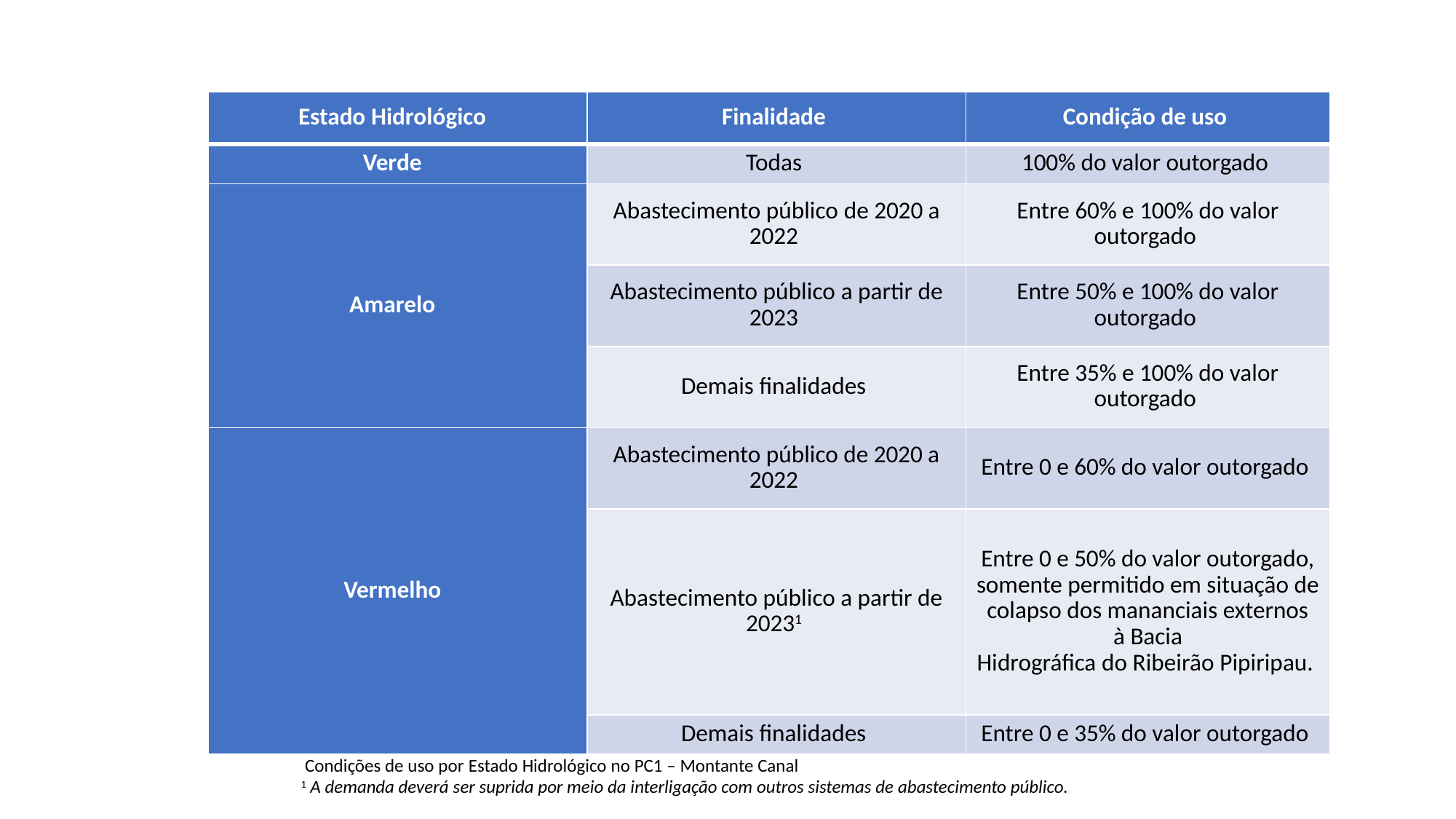

#
| Estado Hidrológico | Finalidade | Condição de uso |
| --- | --- | --- |
| Verde | Todas | 100% do valor outorgado |
| Amarelo | Abastecimento público de 2020 a 2022 | Entre 60% e 100% do valor outorgado |
|  | Abastecimento público a partir de 2023 | Entre 50% e 100% do valor outorgado |
|  | Demais finalidades | Entre 35% e 100% do valor outorgado |
| Vermelho | Abastecimento público de 2020 a 2022 | Entre 0 e 60% do valor outorgado |
|  | Abastecimento público a partir de 20231 | Entre 0 e 50% do valor outorgado, somente permitido em situação de colapso dos mananciais externos à Bacia Hidrográfica do Ribeirão Pipiripau. |
|  | Demais finalidades | Entre 0 e 35% do valor outorgado |
 Condições de uso por Estado Hidrológico no PC1 – Montante Canal
1 A demanda deverá ser suprida por meio da interligação com outros sistemas de abastecimento público.